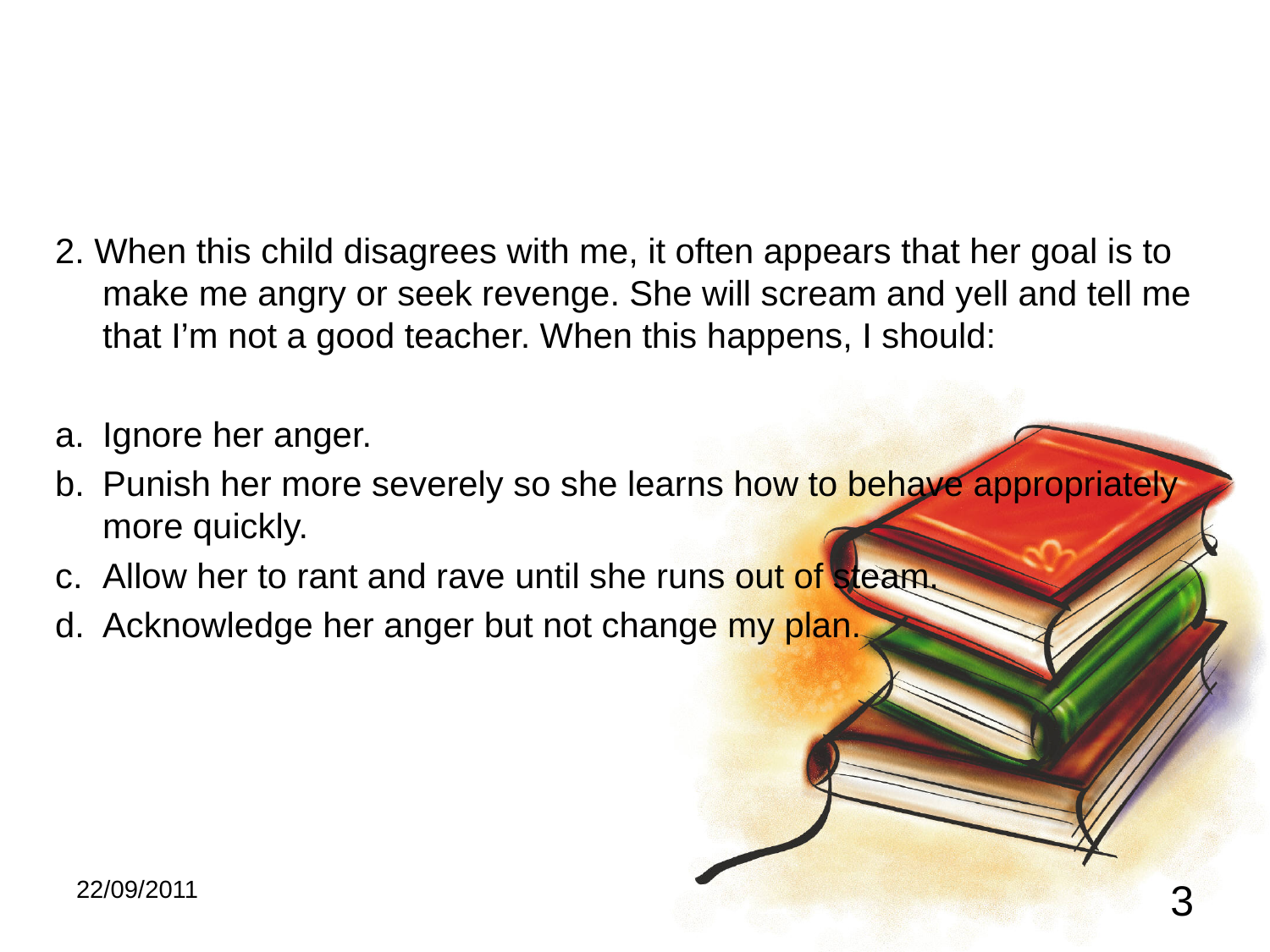

2. When this child disagrees with me, it often appears that her goal is to make me angry or seek revenge. She will scream and yell and tell me that I’m not a good teacher. When this happens, I should:

a.	Ignore her anger.
b.	Punish her more severely so she learns how to behave appropriately more quickly.
c.	Allow her to rant and rave until she runs out of steam.
d.	Acknowledge her anger but not change my plan.

22/09/2011
3